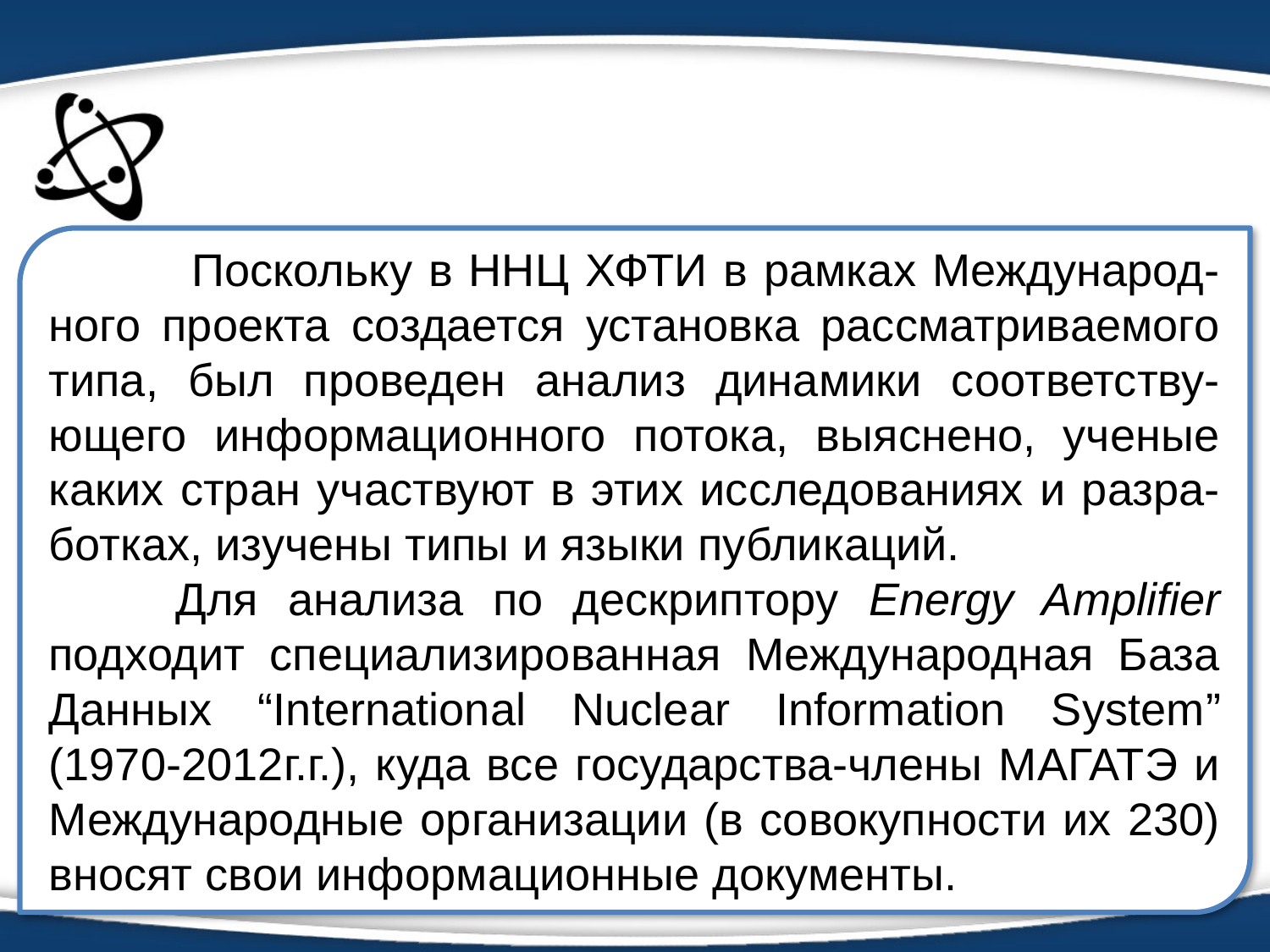

Поскольку в ННЦ ХФТИ в рамках Международ-ного проекта создается установка рассматриваемого типа, был проведен анализ динамики соответству-ющего информационного потока, выяснено, ученые каких стран участвуют в этих исследованиях и разра-ботках, изучены типы и языки публикаций.
	Для анализа по дескриптору Energy Amplifier подходит специализированная Международная База Данных “International Nuclear Information System” (1970-2012г.г.), куда все государства-члены МАГАТЭ и Международные организации (в совокупности их 230) вносят свои информационные документы.